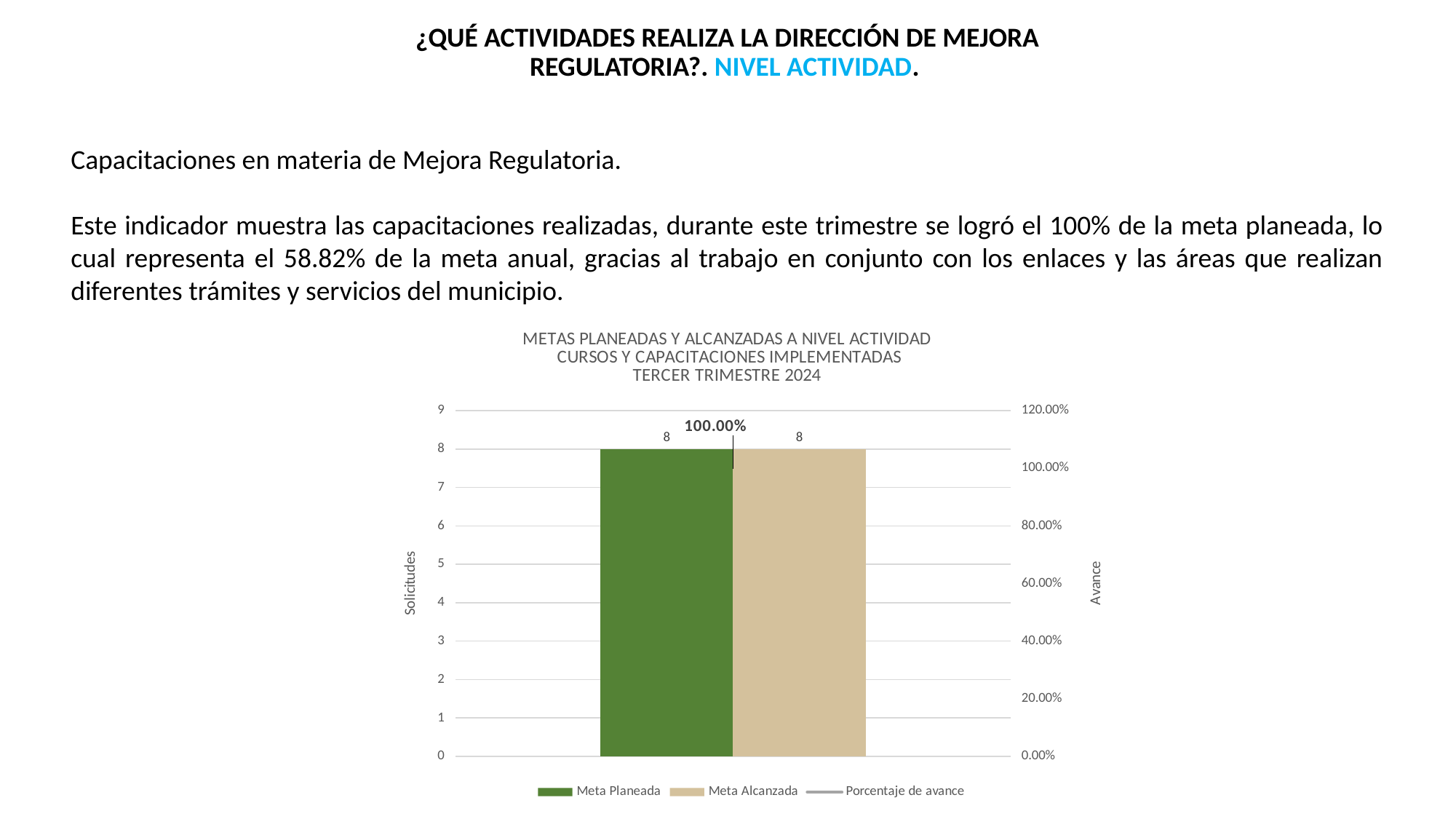

¿QUÉ ACTIVIDADES REALIZA LA DIRECCIÓN DE MEJORA REGULATORIA?. NIVEL ACTIVIDAD.
Capacitaciones en materia de Mejora Regulatoria.

Este indicador muestra las capacitaciones realizadas, durante este trimestre se logró el 100% de la meta planeada, lo cual representa el 58.82% de la meta anual, gracias al trabajo en conjunto con los enlaces y las áreas que realizan diferentes trámites y servicios del municipio.

### Chart: METAS PLANEADAS Y ALCANZADAS A NIVEL ACTIVIDAD
CURSOS Y CAPACITACIONES IMPLEMENTADAS
TERCER TRIMESTRE 2024

| Category | Meta Planeada | Meta Alcanzada |  |
|---|---|---|---|
| Atención de solicitudes de la Herramienta Protesta Ciudadana | 8.0 | 8.0 | 1.0 |